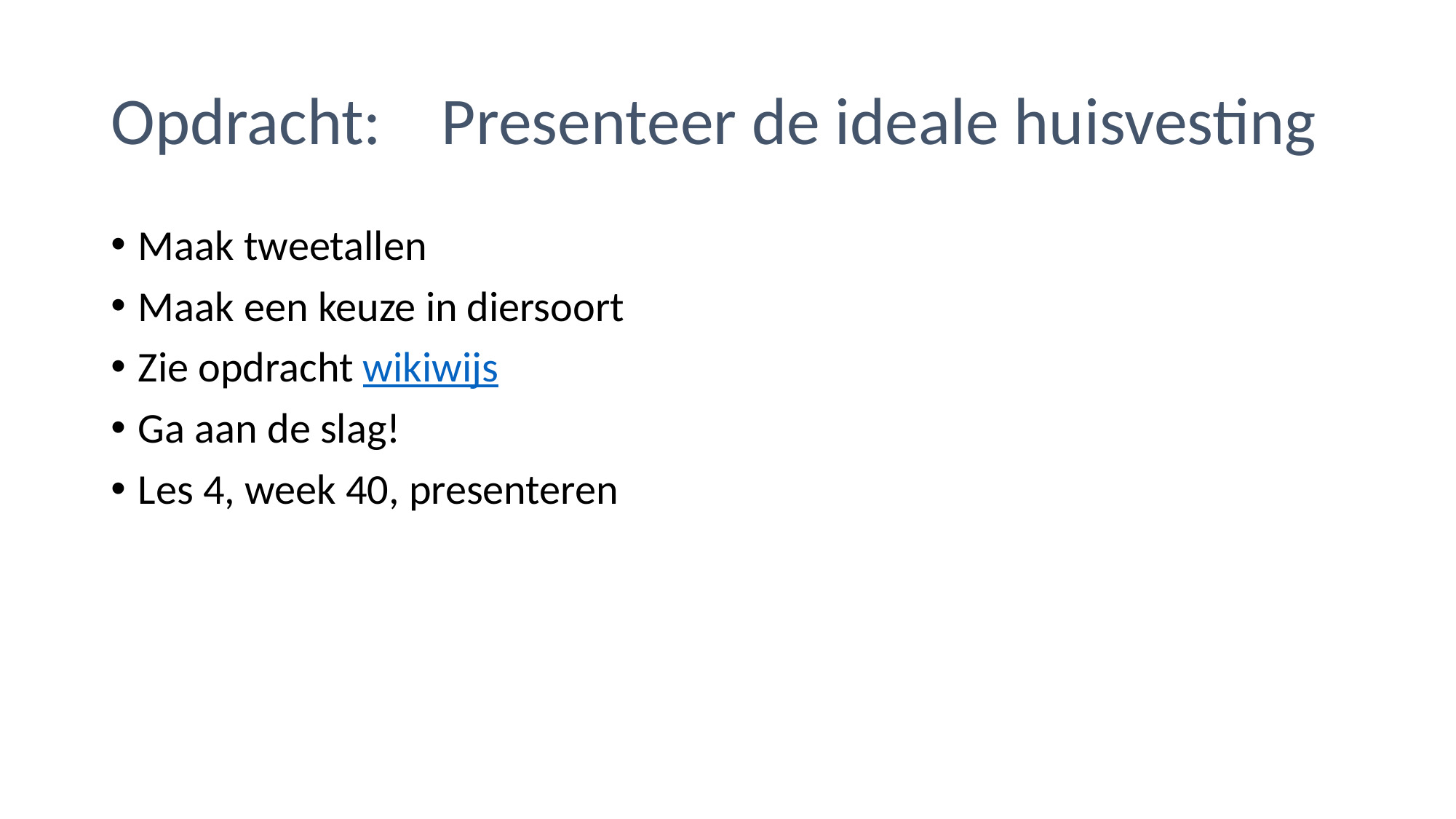

# Opdracht:    Presenteer de ideale huisvesting
Maak tweetallen
Maak een keuze in diersoort
Zie opdracht wikiwijs
Ga aan de slag!
Les 4, week 40, presenteren